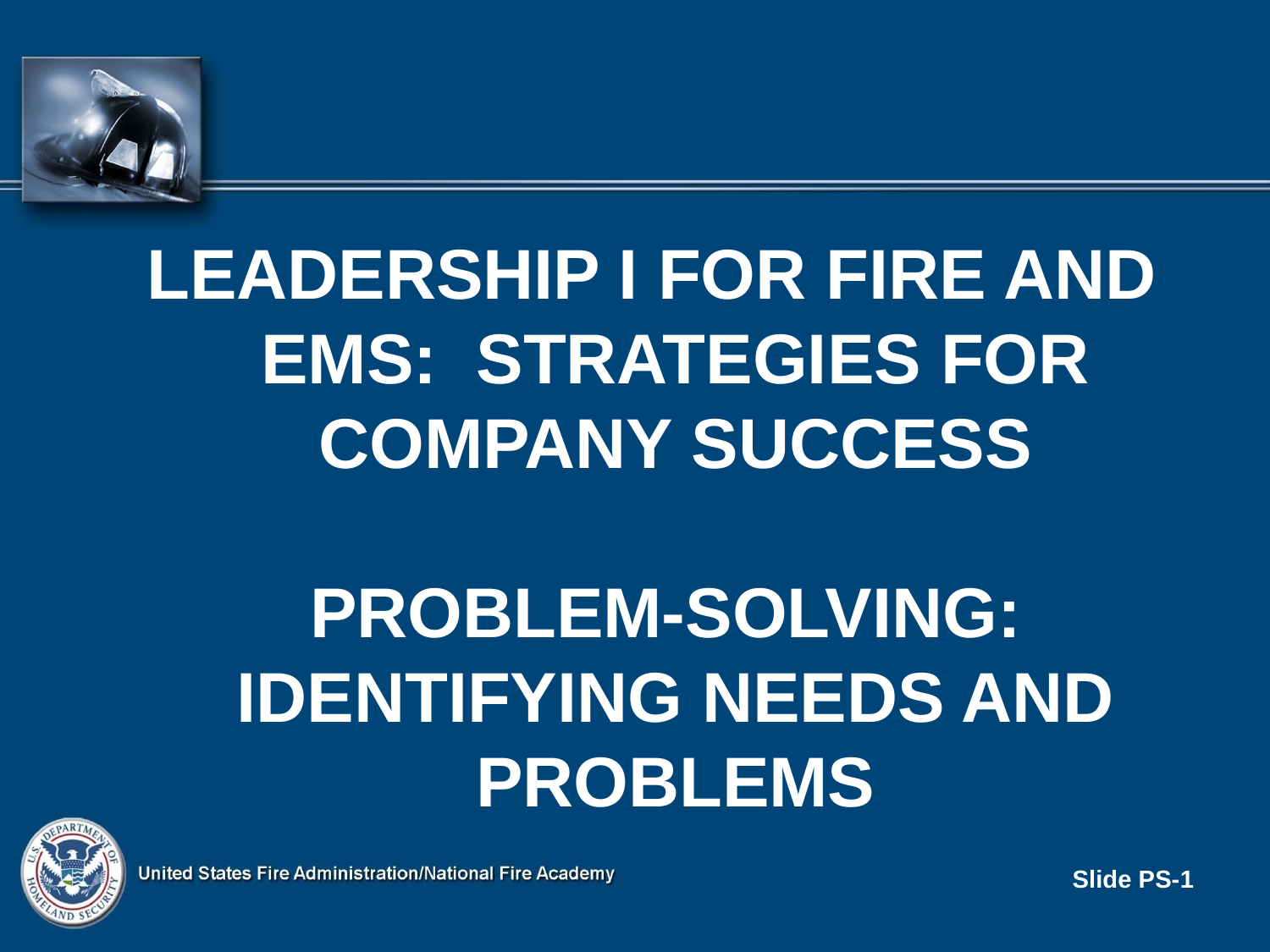

Leadership I FOR FIRE AND EMS:  STRATEGIES FOR COMPANY SUCCESS
Problem-solving:  Identifying needs and problems
Slide PS-1